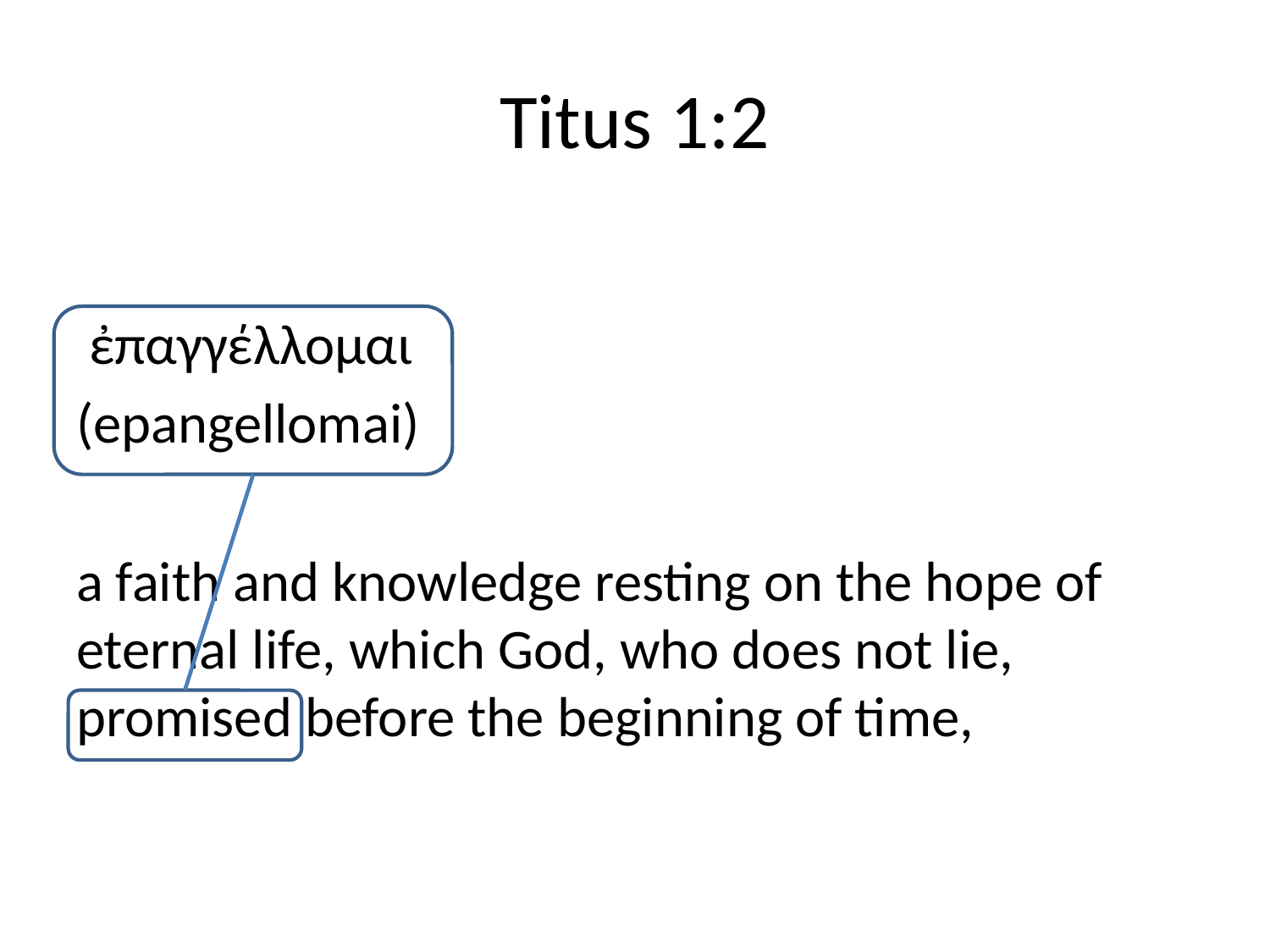

# Titus 1:2

 ἐπαγγέλλομαι
(epangellomai)

a faith and knowledge resting on the hope of eternal life, which God, who does not lie, promised before the beginning of time,